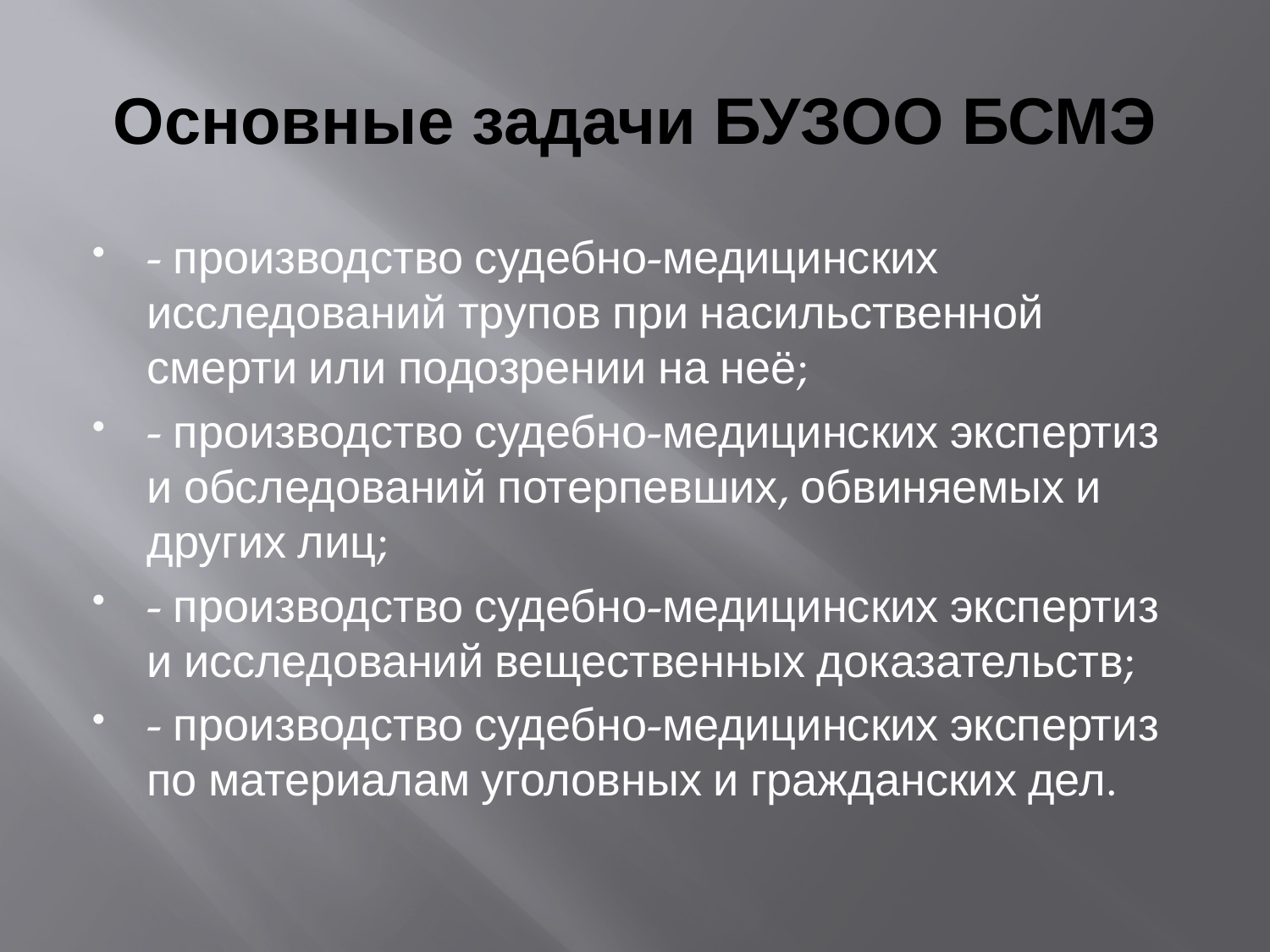

# Основные задачи БУЗОО БСМЭ
- производство судебно-медицинских исследований трупов при насильственной смерти или подозрении на неё;
- производство судебно-медицинских экспертиз и обследований потерпевших, обвиняемых и других лиц;
- производство судебно-медицинских экспертиз и исследований вещественных доказательств;
- производство судебно-медицинских экспертиз по материалам уголовных и гражданских дел.